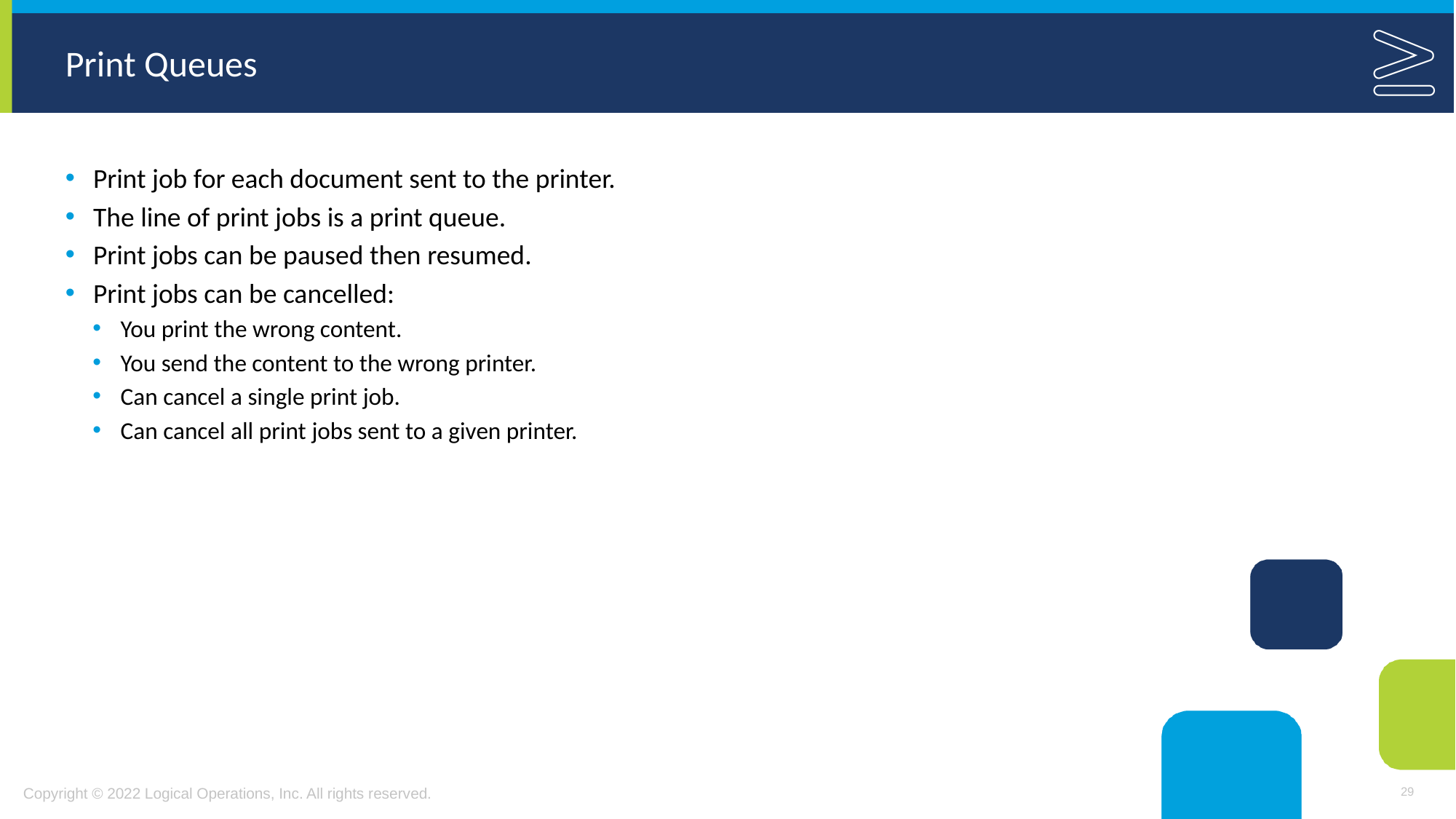

# Print Queues
Print job for each document sent to the printer.
The line of print jobs is a print queue.
Print jobs can be paused then resumed.
Print jobs can be cancelled:
You print the wrong content.
You send the content to the wrong printer.
Can cancel a single print job.
Can cancel all print jobs sent to a given printer.
29